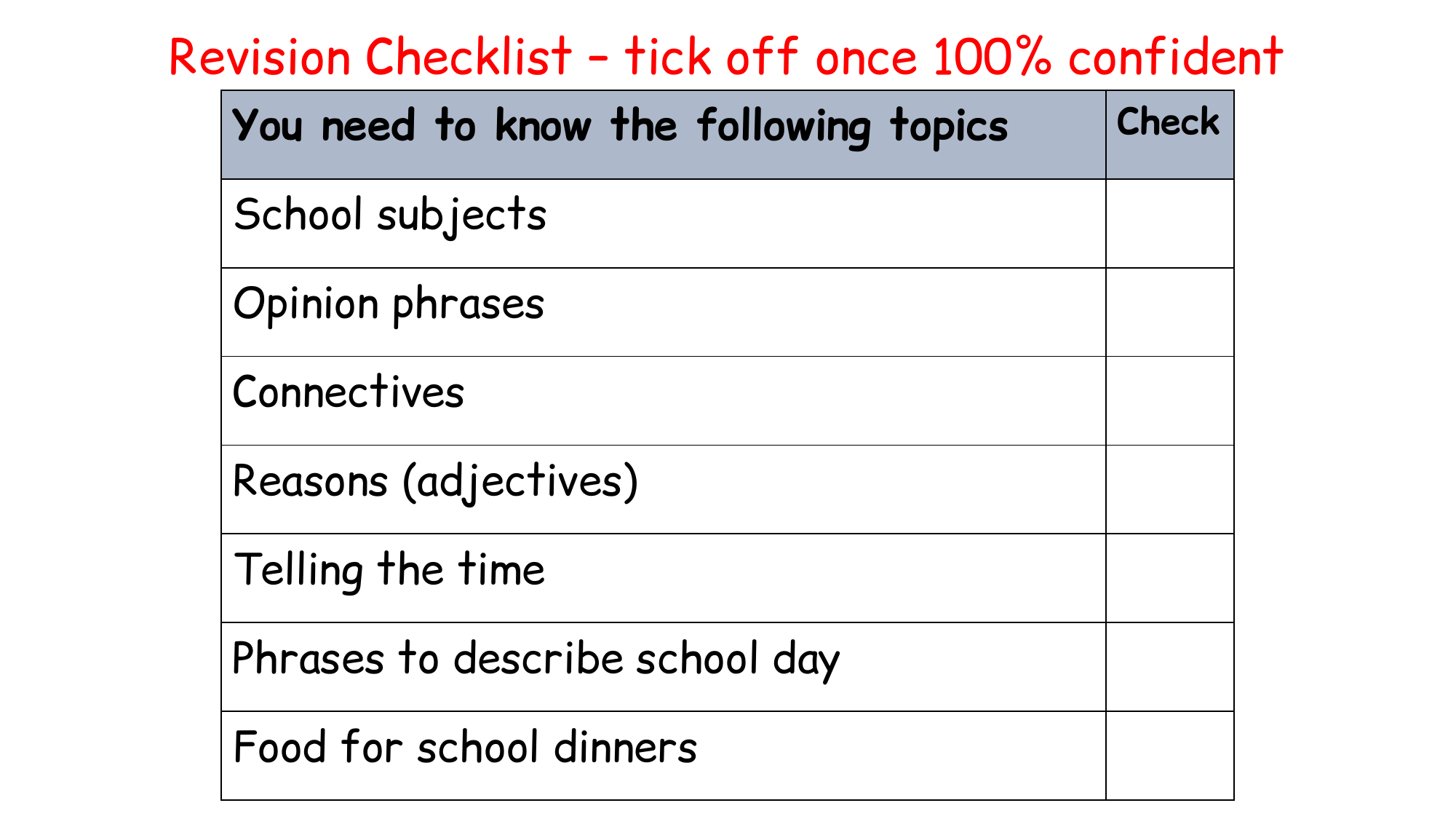

Revision Checklist – tick off once 100% confident
| You need to know the following topics | Check |
| --- | --- |
| School subjects |  |
| Opinion phrases |  |
| Connectives |  |
| Reasons (adjectives) |  |
| Telling the time |  |
| Phrases to describe school day |  |
| Food for school dinners |  |